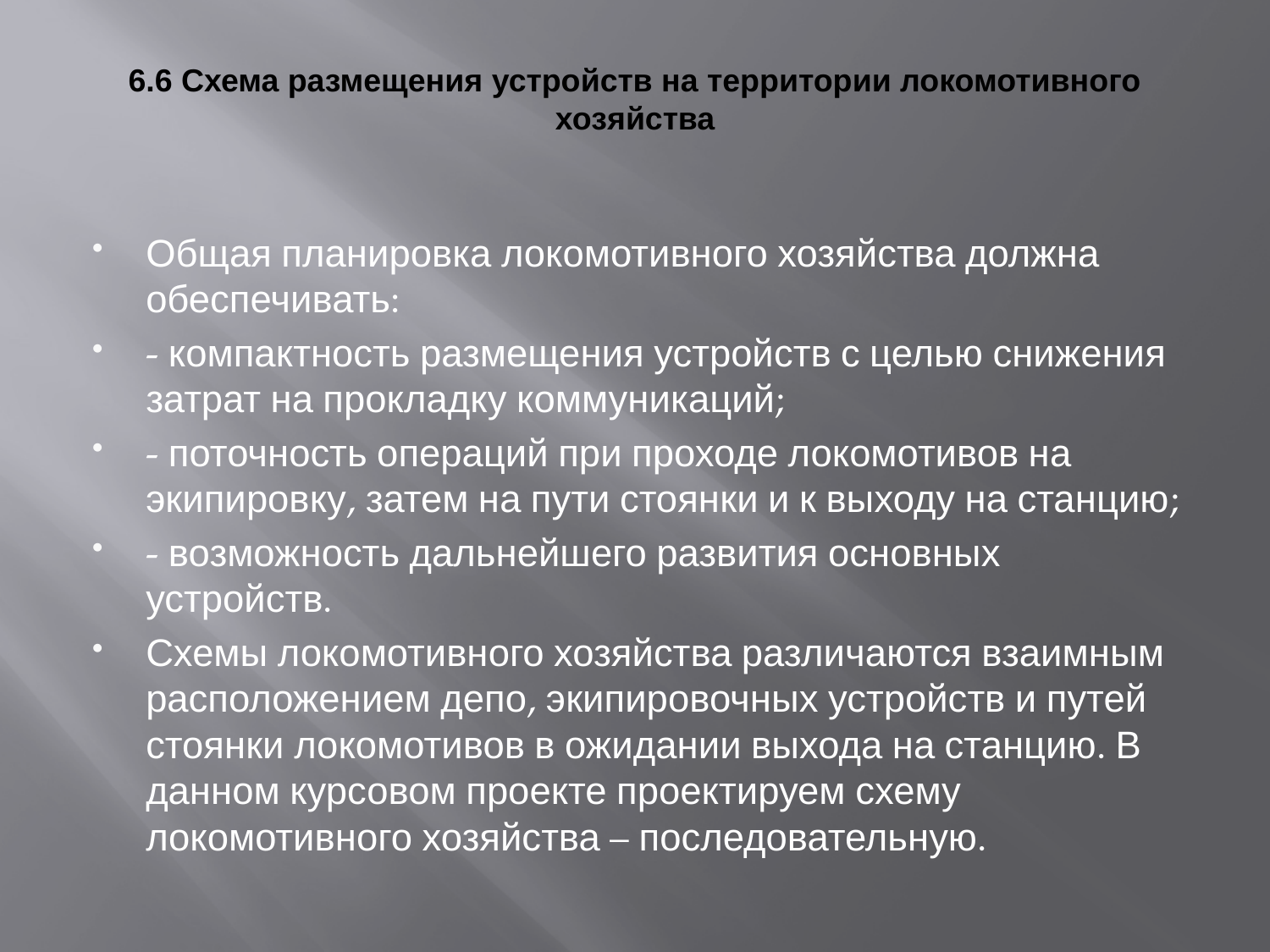

# 6.6 Схема размещения устройств на территории локомотивного хозяйства
Общая планировка локомотивного хозяйства должна обеспечивать:
- компактность размещения устройств с целью снижения затрат на прокладку коммуникаций;
- поточность операций при проходе локомотивов на экипировку, затем на пути стоянки и к выходу на станцию;
- возможность дальнейшего развития основных устройств.
Схемы локомотивного хозяйства различаются взаимным расположением депо, экипировочных устройств и путей стоянки локомотивов в ожидании выхода на станцию. В данном курсовом проекте проектируем схему локомотивного хозяйства – последовательную.